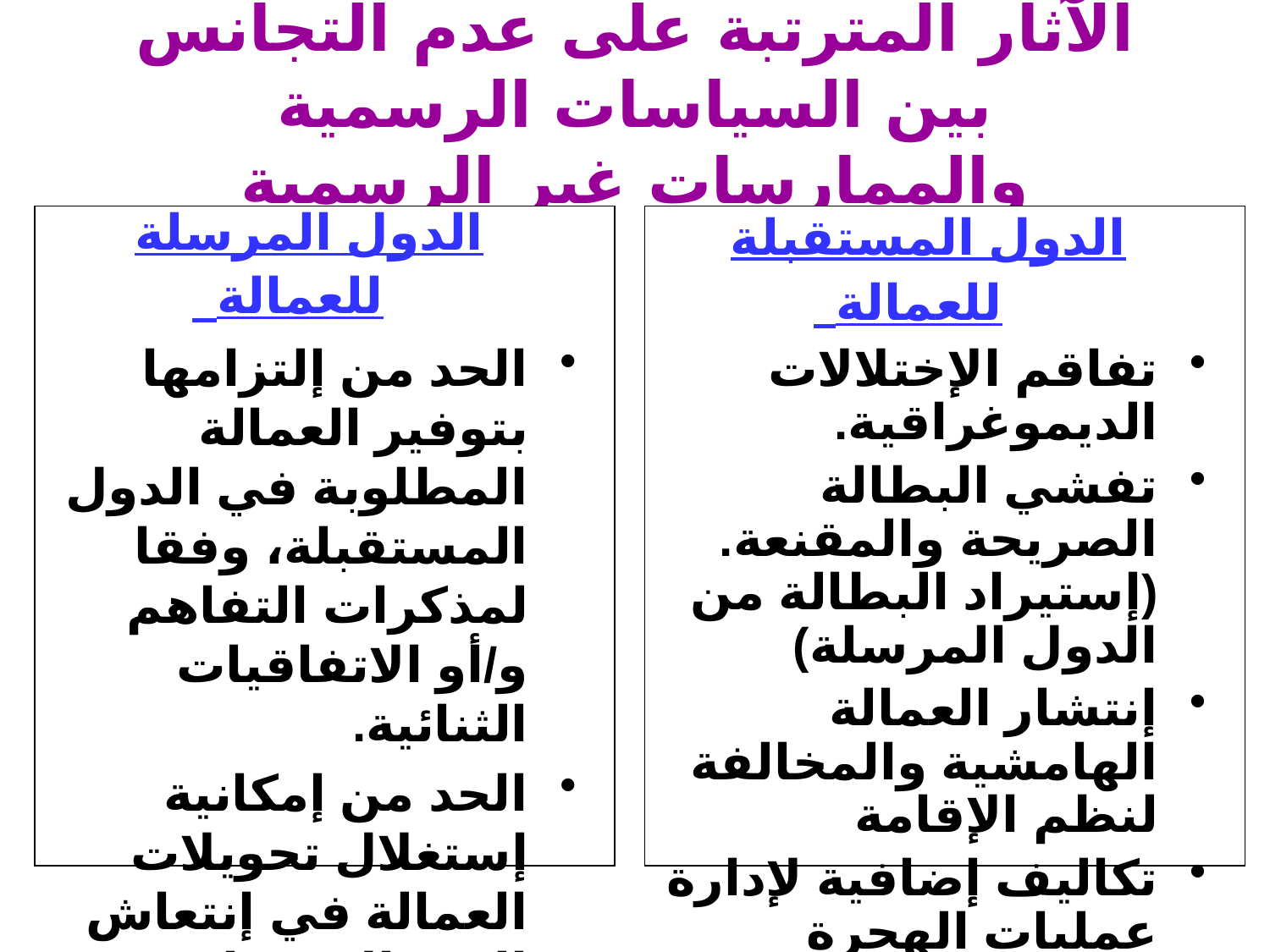

# الآثار المترتبة على عدم التجانس بين السياسات الرسمية والممارسات غير الرسمية
 الدول المرسلة للعمالة
الحد من إلتزامها بتوفير العمالة المطلوبة في الدول المستقبلة، وفقا لمذكرات التفاهم و/أو الاتفاقيات الثنائية.
الحد من إمكانية إستغلال تحويلات العمالة في إنتعاش النمو الاقتصادي.

 الدول المستقبلة للعمالة
تفاقم الإختلالات الديموغراقية.
تفشي البطالة الصريحة والمقنعة. (إستيراد البطالة من الدول المرسلة)
إنتشار العمالة الهامشية والمخالفة لنظم الإقامة
تكاليف إضافية لإدارة عمليات الهجرة تتمثل في متابعة المخالفين وإعادتهم لبلادهم